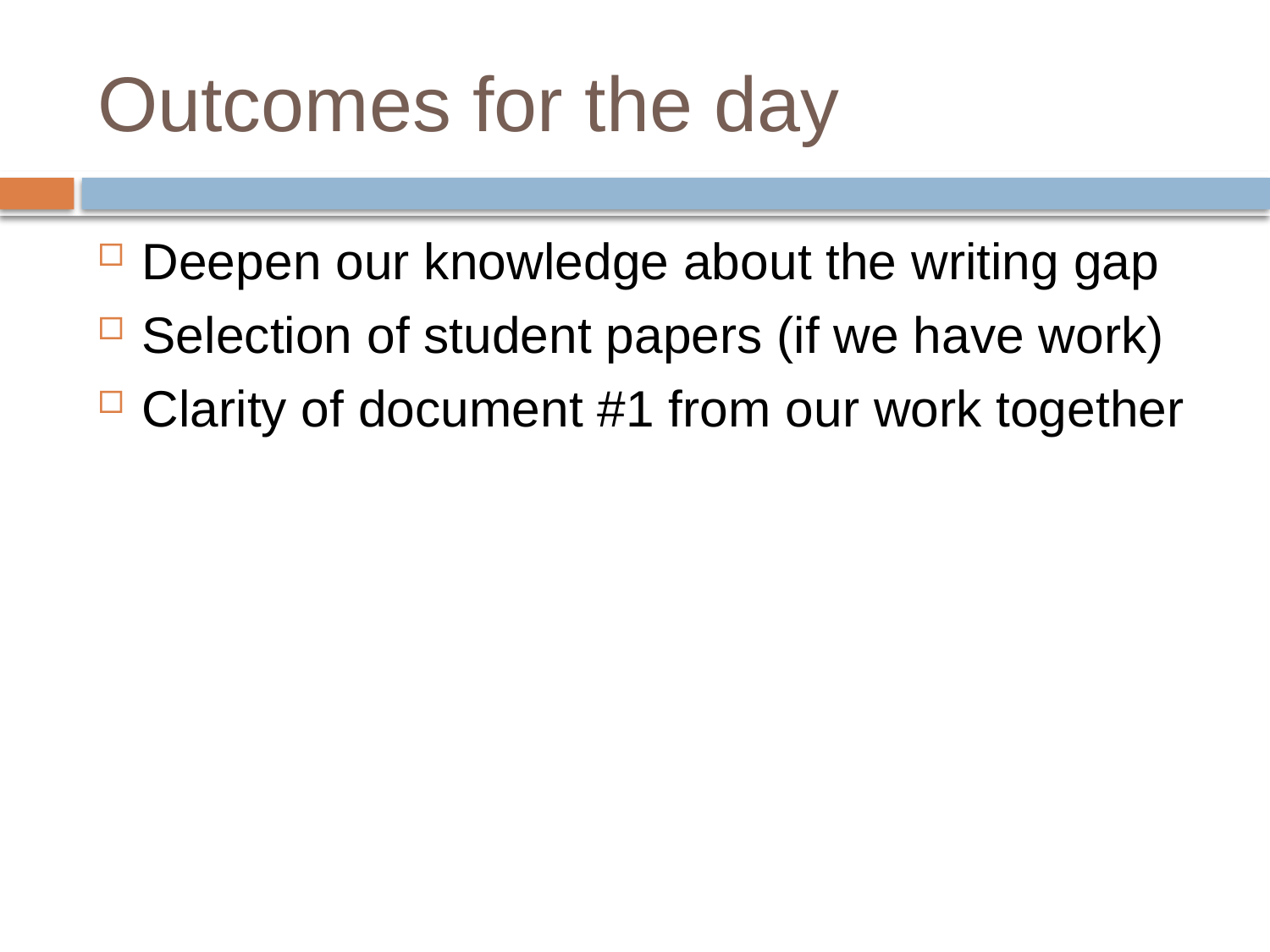

# Outcomes for the day
Deepen our knowledge about the writing gap
Selection of student papers (if we have work)
Clarity of document #1 from our work together